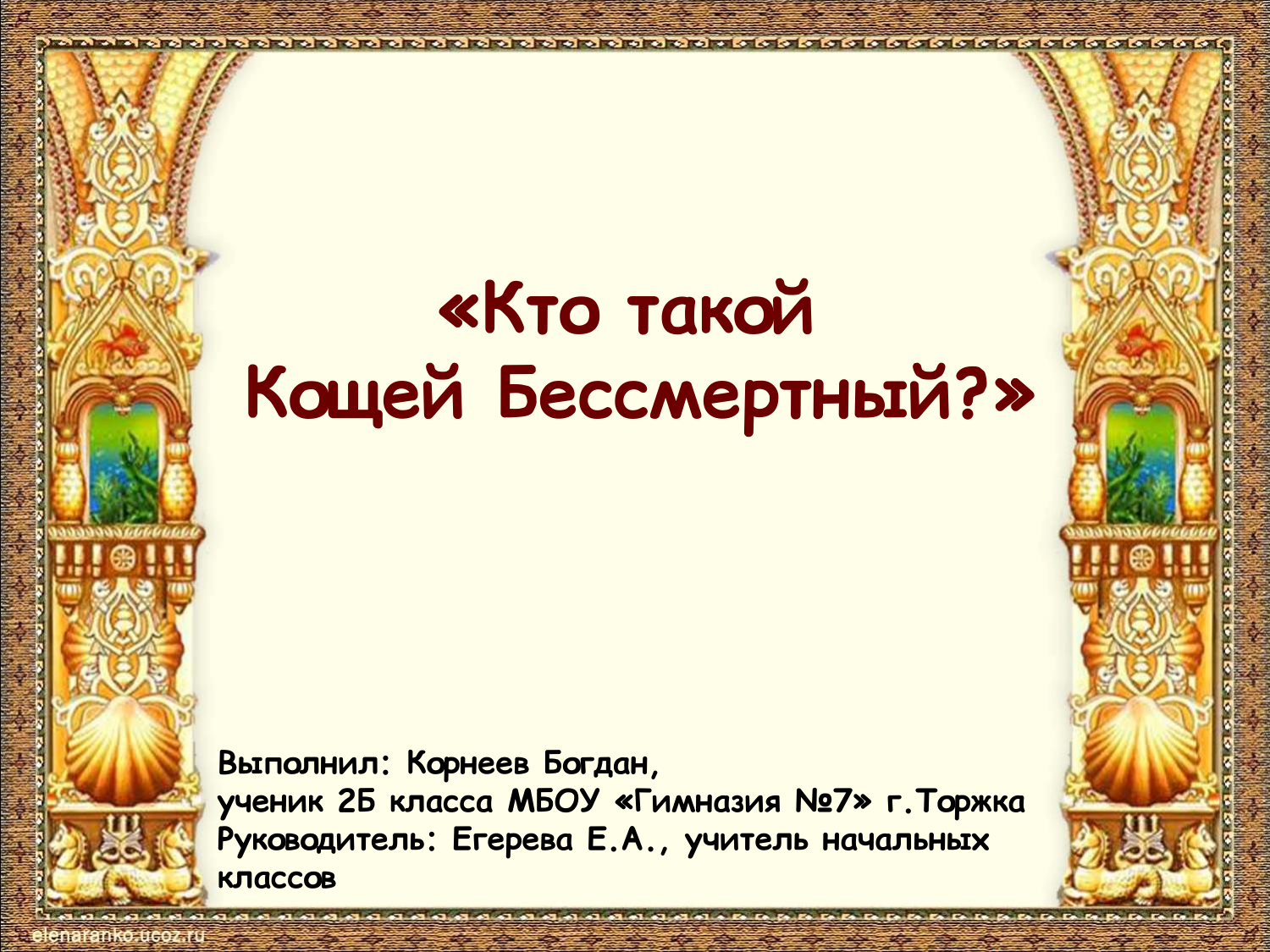

«Кто такой
Кощей Бессмертный?»
Выполнил: Корнеев Богдан,
ученик 2Б класса МБОУ «Гимназия №7» г.Торжка
Руководитель: Егерева Е.А., учитель начальных классов